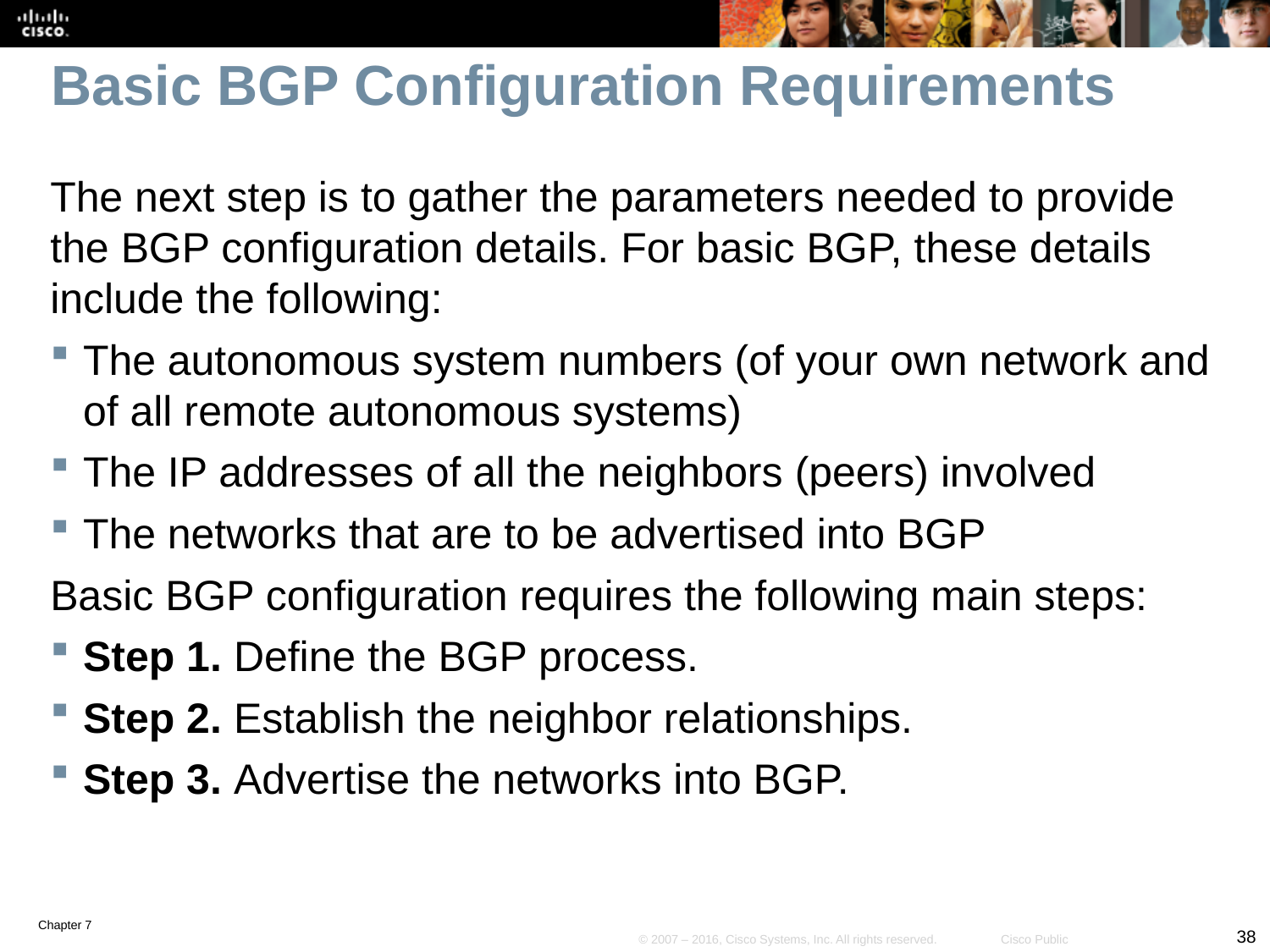

# Basic BGP Configuration Requirements
The next step is to gather the parameters needed to provide the BGP configuration details. For basic BGP, these details include the following:
The autonomous system numbers (of your own network and of all remote autonomous systems)
The IP addresses of all the neighbors (peers) involved
The networks that are to be advertised into BGP
Basic BGP configuration requires the following main steps:
Step 1. Define the BGP process.
Step 2. Establish the neighbor relationships.
Step 3. Advertise the networks into BGP.